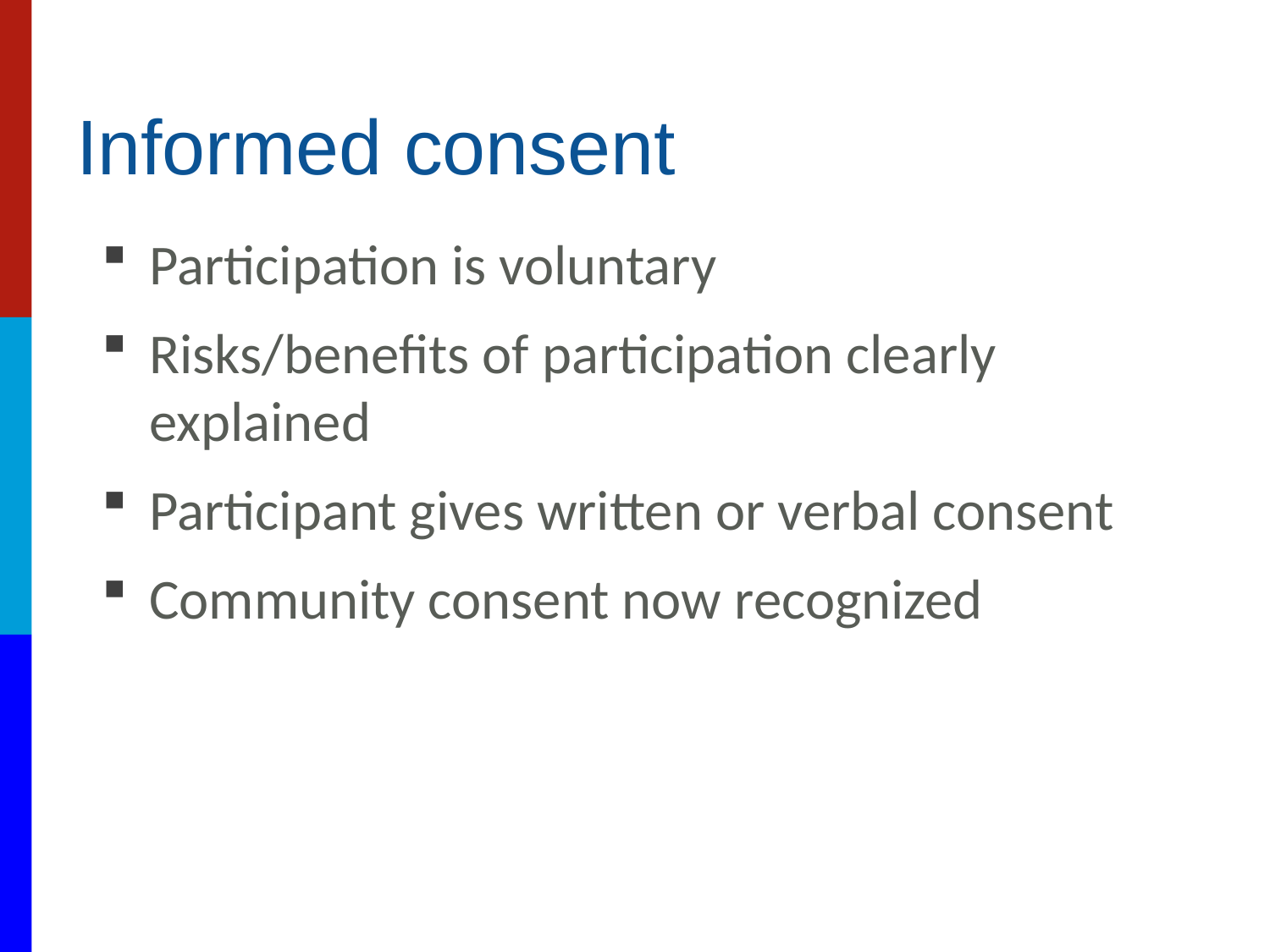

# Informed consent
Participation is voluntary
Risks/benefits of participation clearly explained
Participant gives written or verbal consent
Community consent now recognized